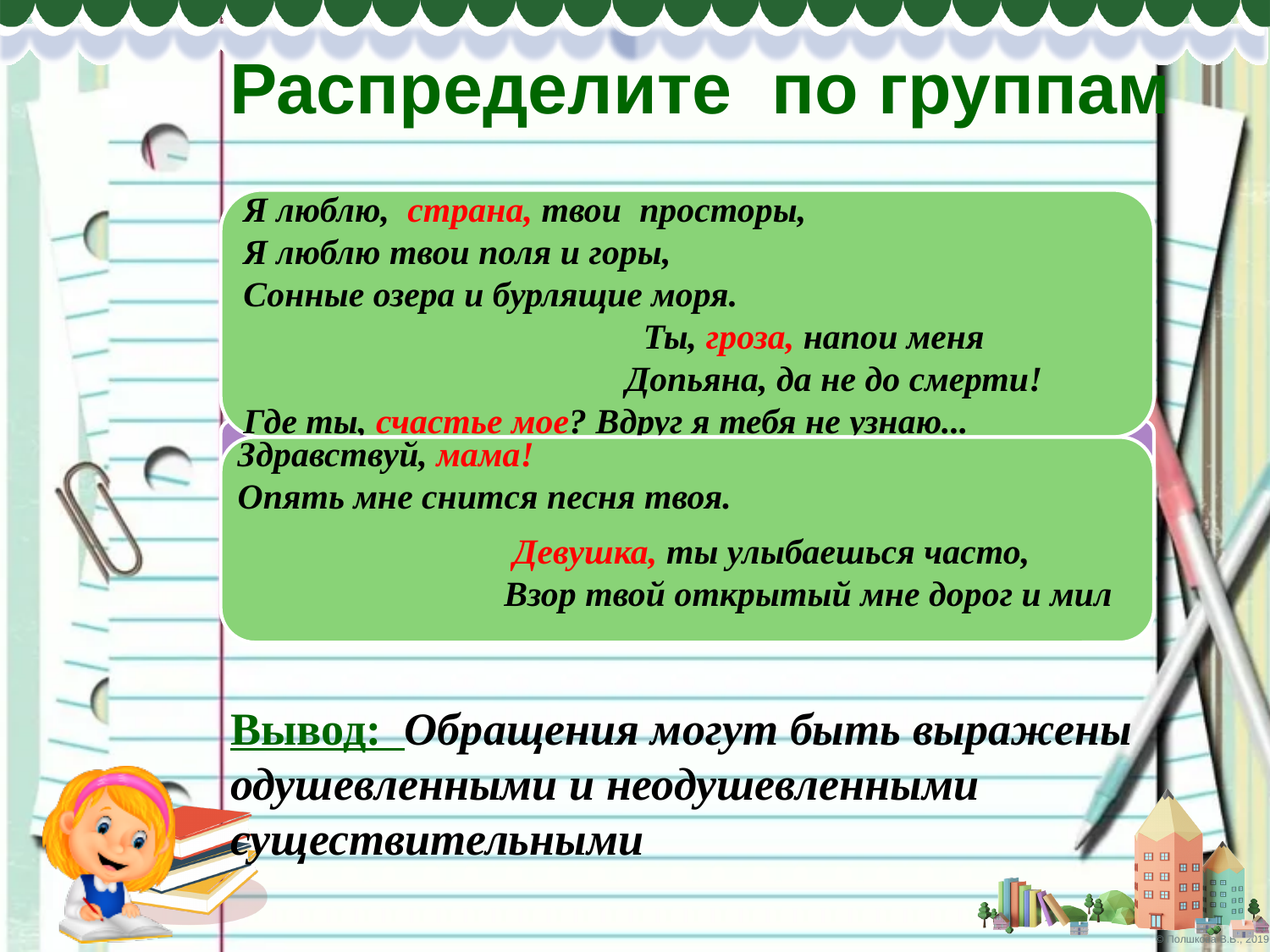

# Распределите  по группам
Я люблю,  страна, твои  просторы,
Я люблю твои поля и горы,
Сонные озера и бурлящие моря.
                                             Ты, гроза, напои меня
                                           Допьяна, да не до смерти!
Где ты, счастье мое? Вдруг я тебя не узнаю...

Здравствуй, мама!
Опять мне снится песня твоя.
                               Девушка, ты улыбаешься часто,
                              Взор твой открытый мне дорог и мил

\

Вывод:  Обращения могут быть выражены одушевленными и неодушевленными существительными